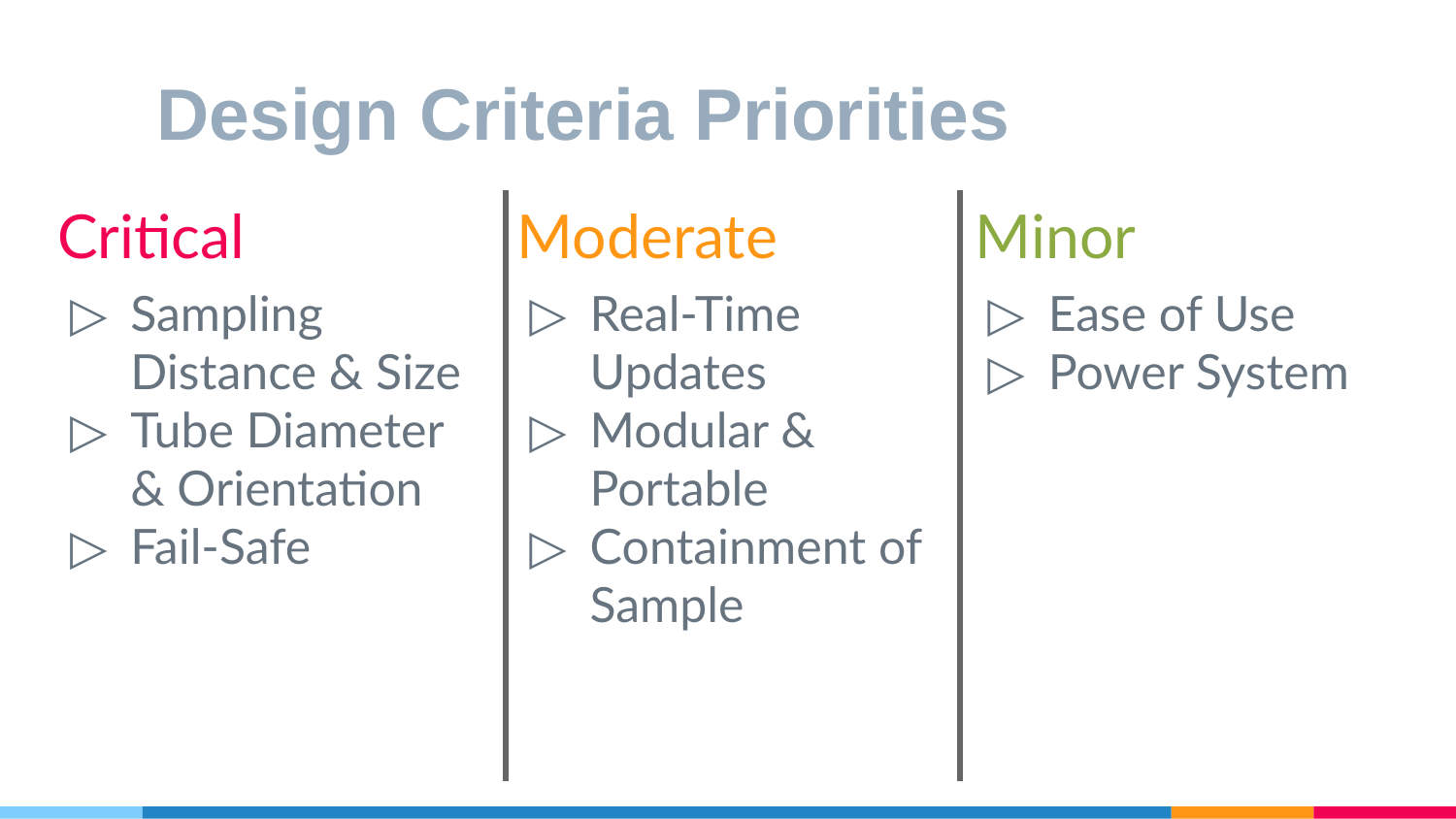

# Design Criteria Priorities
Critical
Sampling Distance & Size
Tube Diameter & Orientation
Fail-Safe
Moderate
Real-Time Updates
Modular & Portable
Containment of Sample
Minor
Ease of Use
Power System